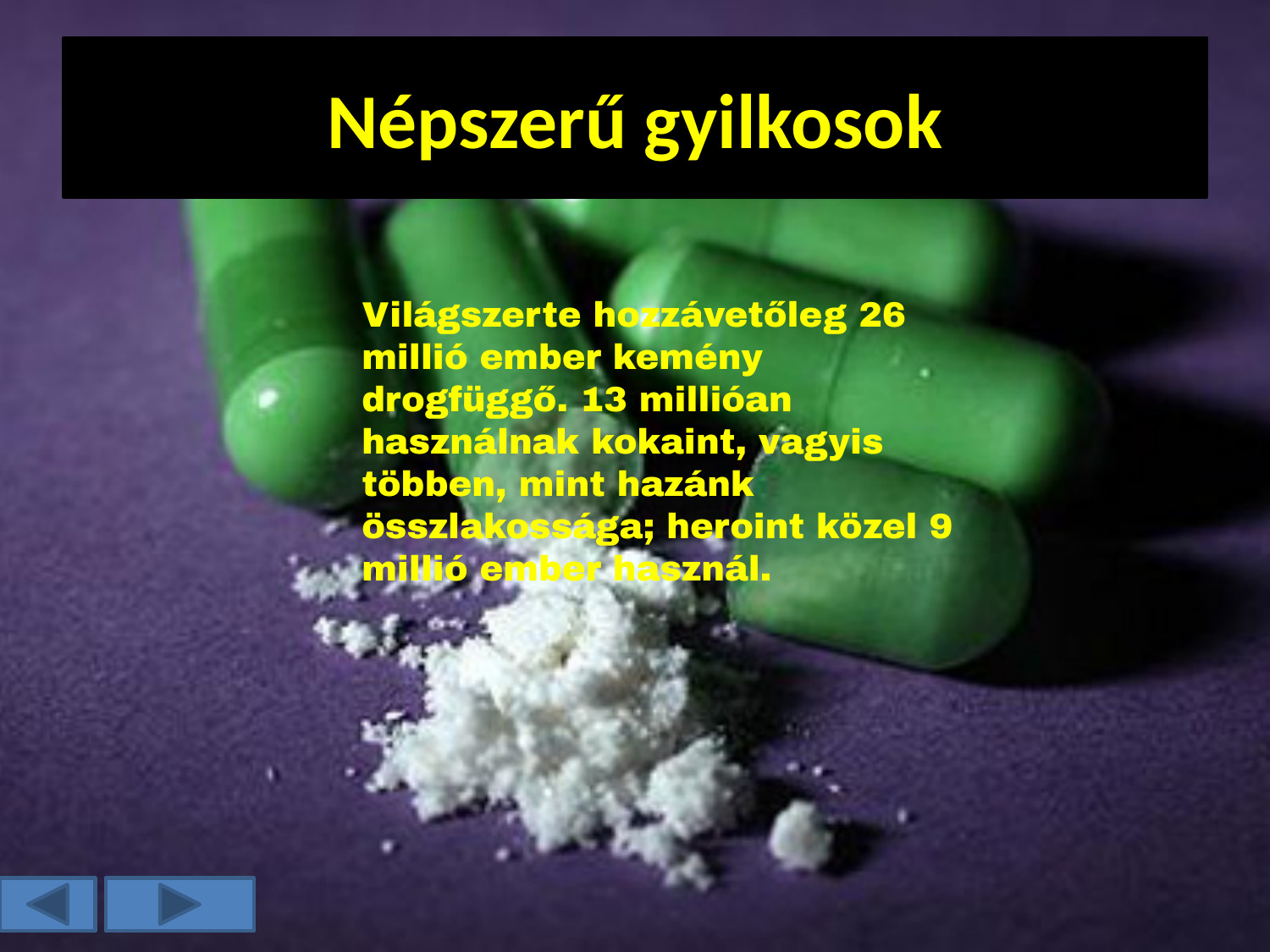

# Népszerű gyilkosok
Világszerte hozzávetőleg 26 millió ember kemény drogfüggő. 13 millióan használnak kokaint, vagyis többen, mint hazánk összlakossága; heroint közel 9 millió ember használ.